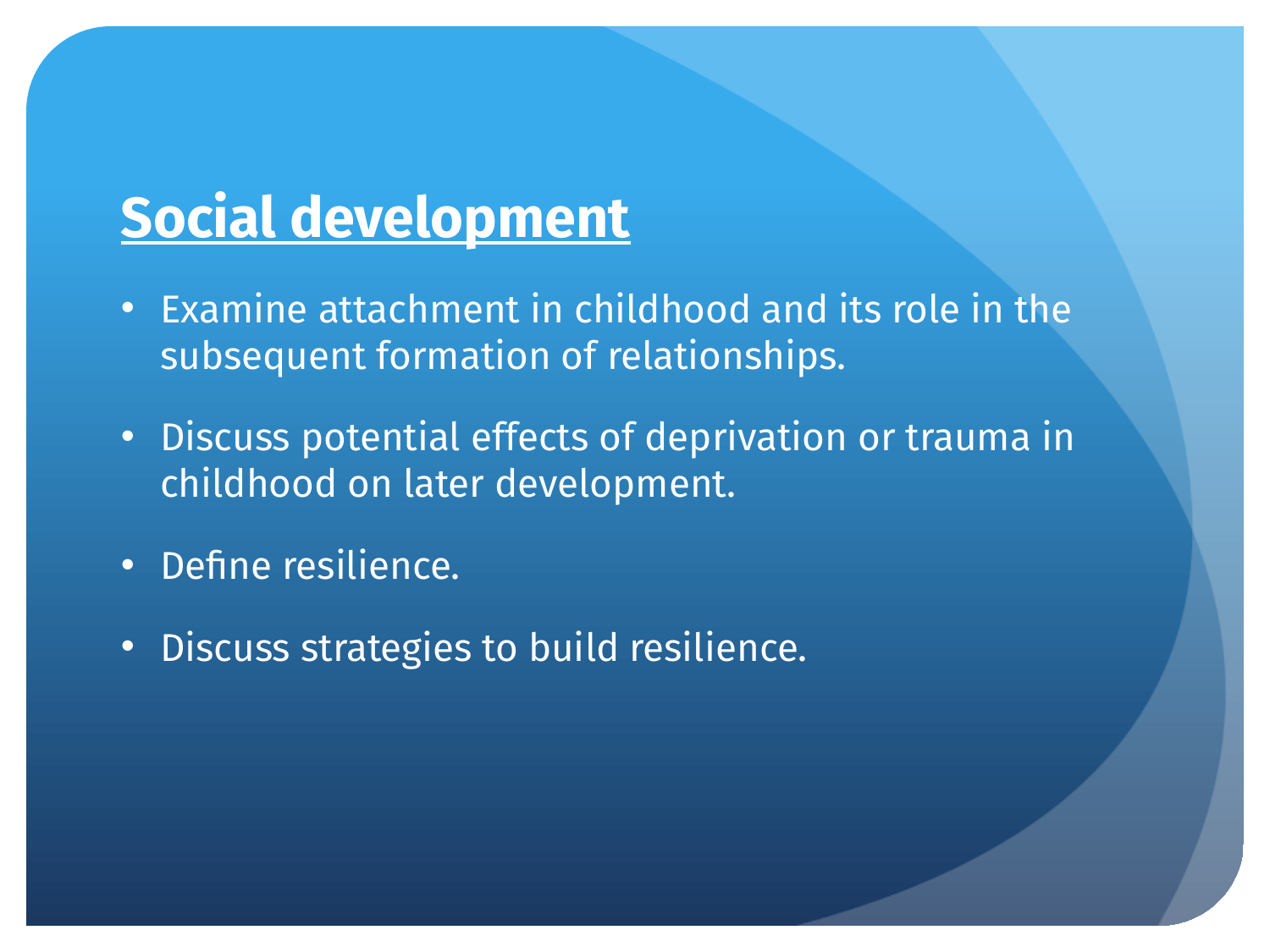

Social development
Examine attachment in childhood and its role in the subsequent formation of relationships.
Discuss potential effects of deprivation or trauma in childhood on later development.
Define resilience.
Discuss strategies to build resilience.